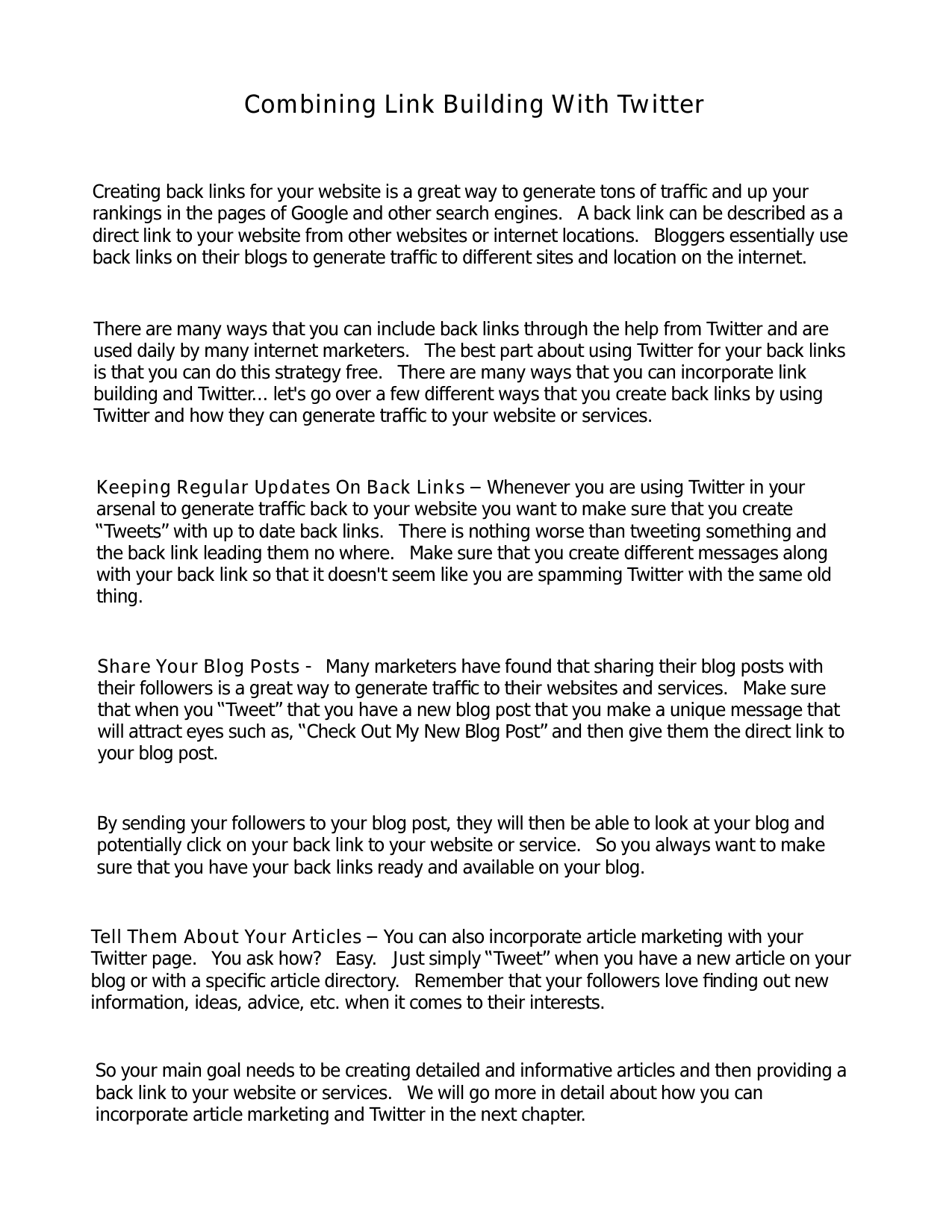

Combining Link Building With Twitter
Creating back links for your website is a great way to generate tons of traffic and up your
rankings in the pages of Google and other search engines.   A back link can be described as a
direct link to your website from other websites or internet locations.   Bloggers essentially use
back links on their blogs to generate traffic to different sites and location on the internet.
There are many ways that you can include back links through the help from Twitter and are
used daily by many internet marketers.   The best part about using Twitter for your back links
is that you can do this strategy free.   There are many ways that you can incorporate link
building and Twitter... let's go over a few different ways that you create back links by using
Twitter and how they can generate traffic to your website or services.
Keeping Regular Updates On Back Links – Whenever you are using Twitter in your
arsenal to generate traffic back to your website you want to make sure that you create
“Tweets” with up to date back links.   There is nothing worse than tweeting something and
the back link leading them no where.   Make sure that you create different messages along
with your back link so that it doesn't seem like you are spamming Twitter with the same old
thing.
Share Your Blog Posts -   Many marketers have found that sharing their blog posts with
their followers is a great way to generate traffic to their websites and services.   Make sure
that when you “Tweet” that you have a new blog post that you make a unique message that
will attract eyes such as, “Check Out My New Blog Post” and then give them the direct link to
your blog post.
By sending your followers to your blog post, they will then be able to look at your blog and
potentially click on your back link to your website or service.   So you always want to make
sure that you have your back links ready and available on your blog.
Tell Them About Your Articles – You can also incorporate article marketing with your
Twitter page.   You ask how?   Easy.   Just simply “Tweet” when you have a new article on your
blog or with a specific article directory.   Remember that your followers love finding out new
information, ideas, advice, etc. when it comes to their interests.
So your main goal needs to be creating detailed and informative articles and then providing a
back link to your website or services.   We will go more in detail about how you can
incorporate article marketing and Twitter in the next chapter.